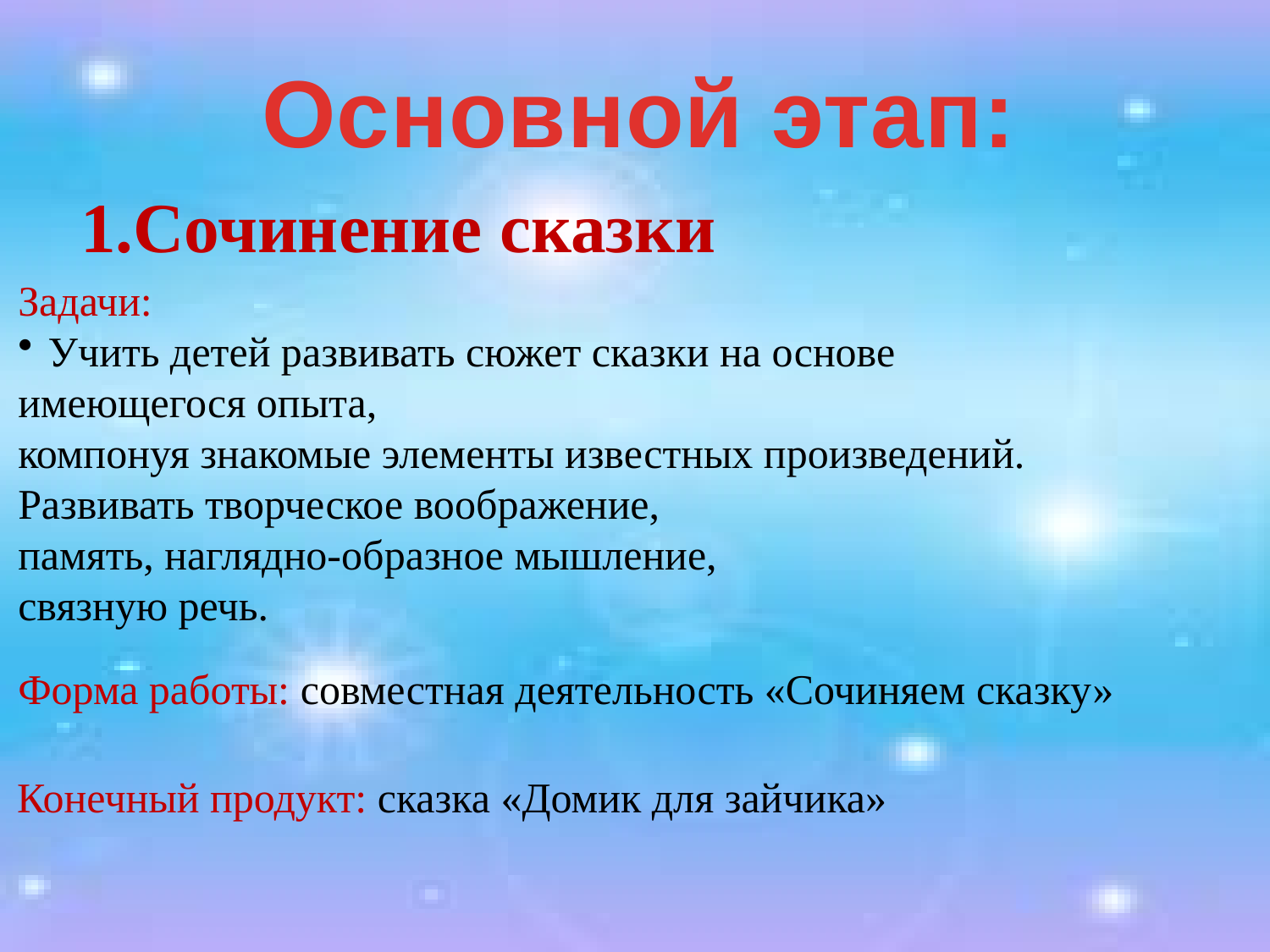

Основной этап:
1.Сочинение сказки

Задачи:
Учить детей развивать сюжет сказки на основе
имеющегося опыта,
компонуя знакомые элементы известных произведений.
Развивать творческое воображение,
память, наглядно-образное мышление,
связную речь.
Форма работы: совместная деятельность «Сочиняем сказку»
Конечный продукт: сказка «Домик для зайчика»